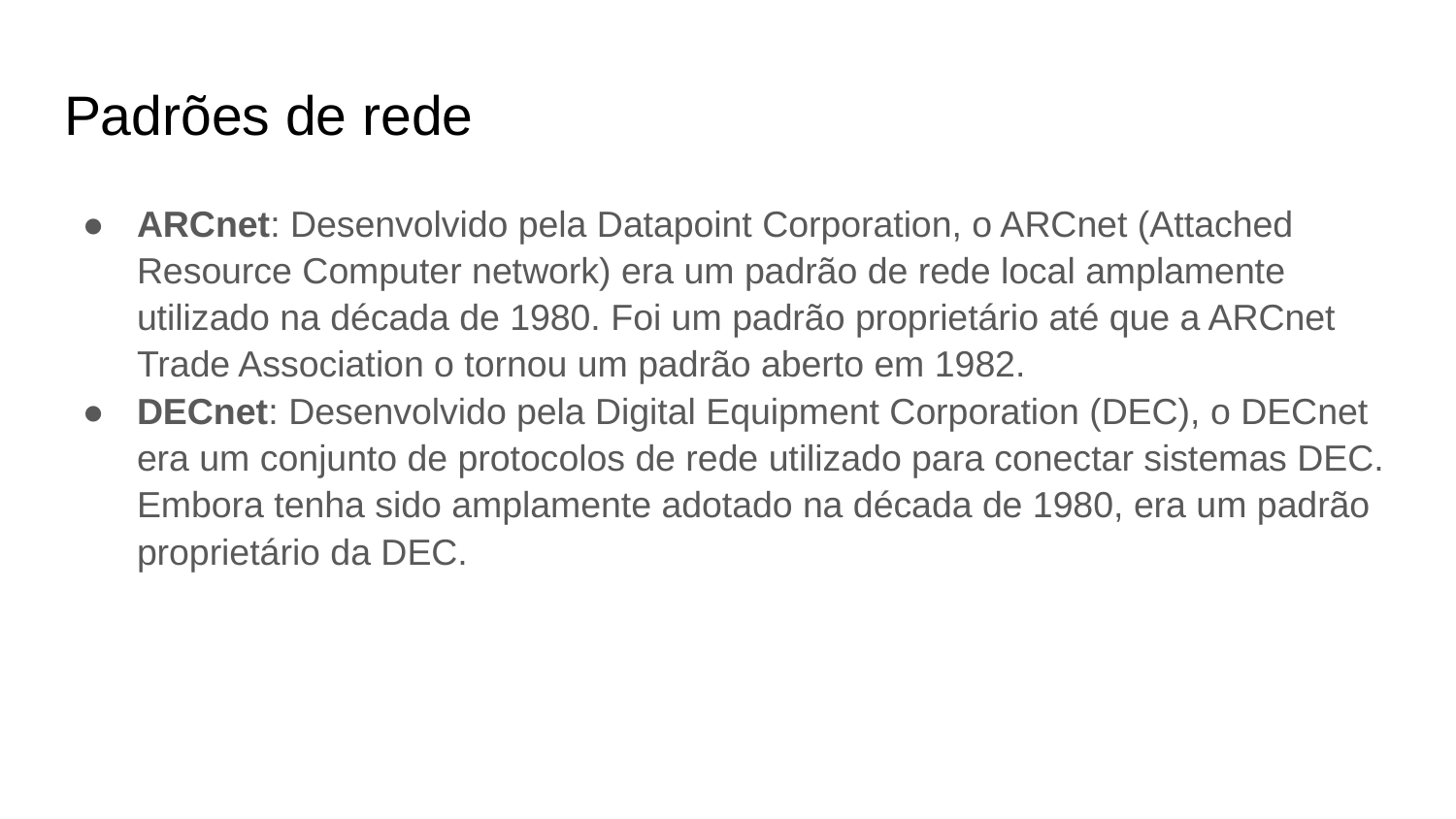

# Padrões de rede
ARCnet: Desenvolvido pela Datapoint Corporation, o ARCnet (Attached Resource Computer network) era um padrão de rede local amplamente utilizado na década de 1980. Foi um padrão proprietário até que a ARCnet Trade Association o tornou um padrão aberto em 1982.
DECnet: Desenvolvido pela Digital Equipment Corporation (DEC), o DECnet era um conjunto de protocolos de rede utilizado para conectar sistemas DEC. Embora tenha sido amplamente adotado na década de 1980, era um padrão proprietário da DEC.